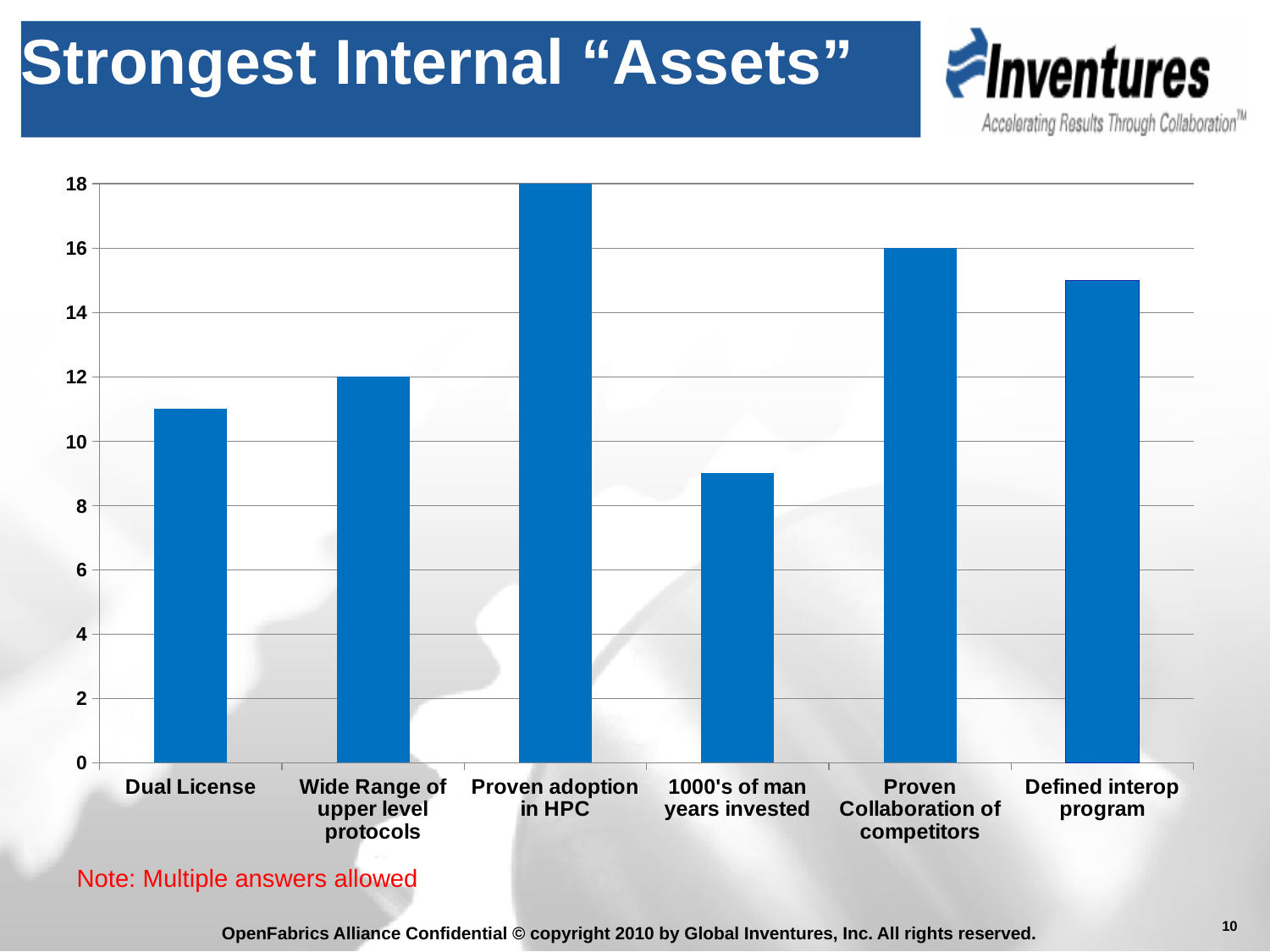

# Strongest Internal “Assets”

### Chart

| Category |  |
|---|---|
| Dual License | 11.0 |
| Wide Range of upper level protocols | 12.0 |
| Proven adoption in HPC | 18.0 |
| 1000's of man years invested | 9.0 |
| Proven Collaboration of competitors | 16.0 |
| Defined interop program | 15.0 |
Note: Multiple answers allowed